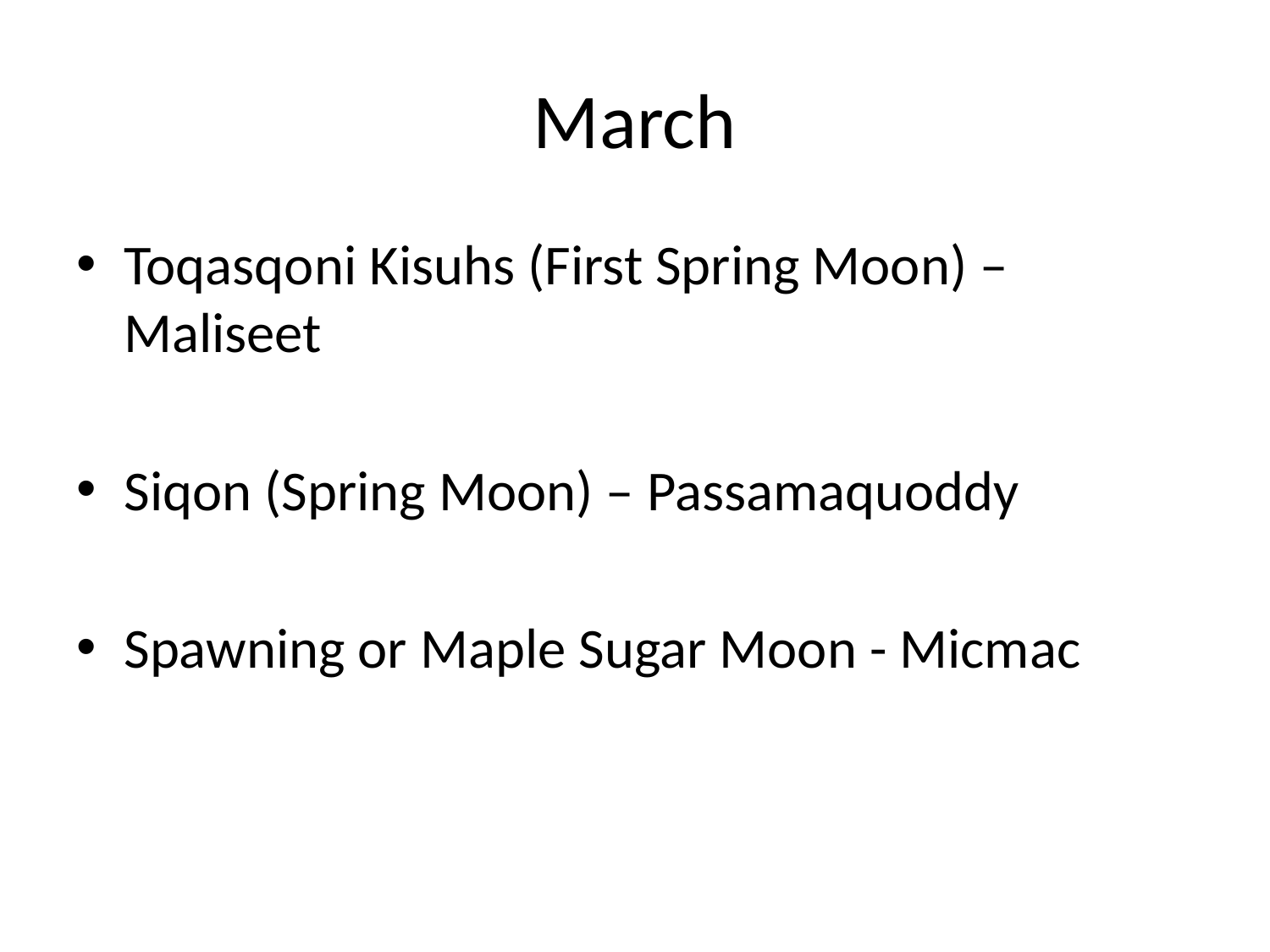

# March
Toqasqoni Kisuhs (First Spring Moon) – Maliseet

Siqon (Spring Moon) – Passamaquoddy

Spawning or Maple Sugar Moon - Micmac